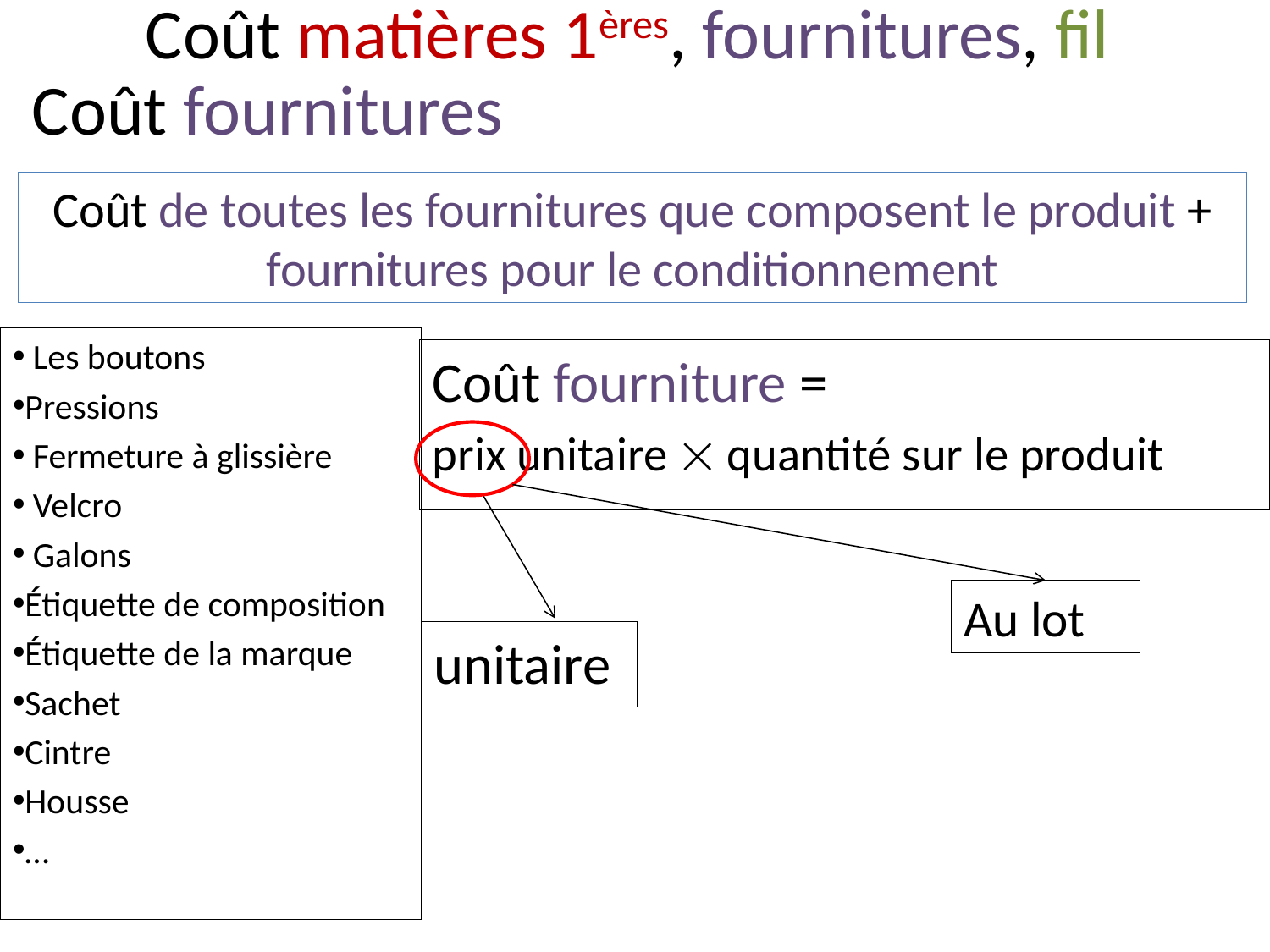

Coût matières 1ères, fournitures, fil
Coût fournitures
Coût de toutes les fournitures que composent le produit + fournitures pour le conditionnement
 Les boutons
Pressions
 Fermeture à glissière
 Velcro
 Galons
Étiquette de composition
Étiquette de la marque
Sachet
Cintre
Housse
…
Coût fourniture =
prix unitaire × quantité sur le produit

Au lot
unitaire